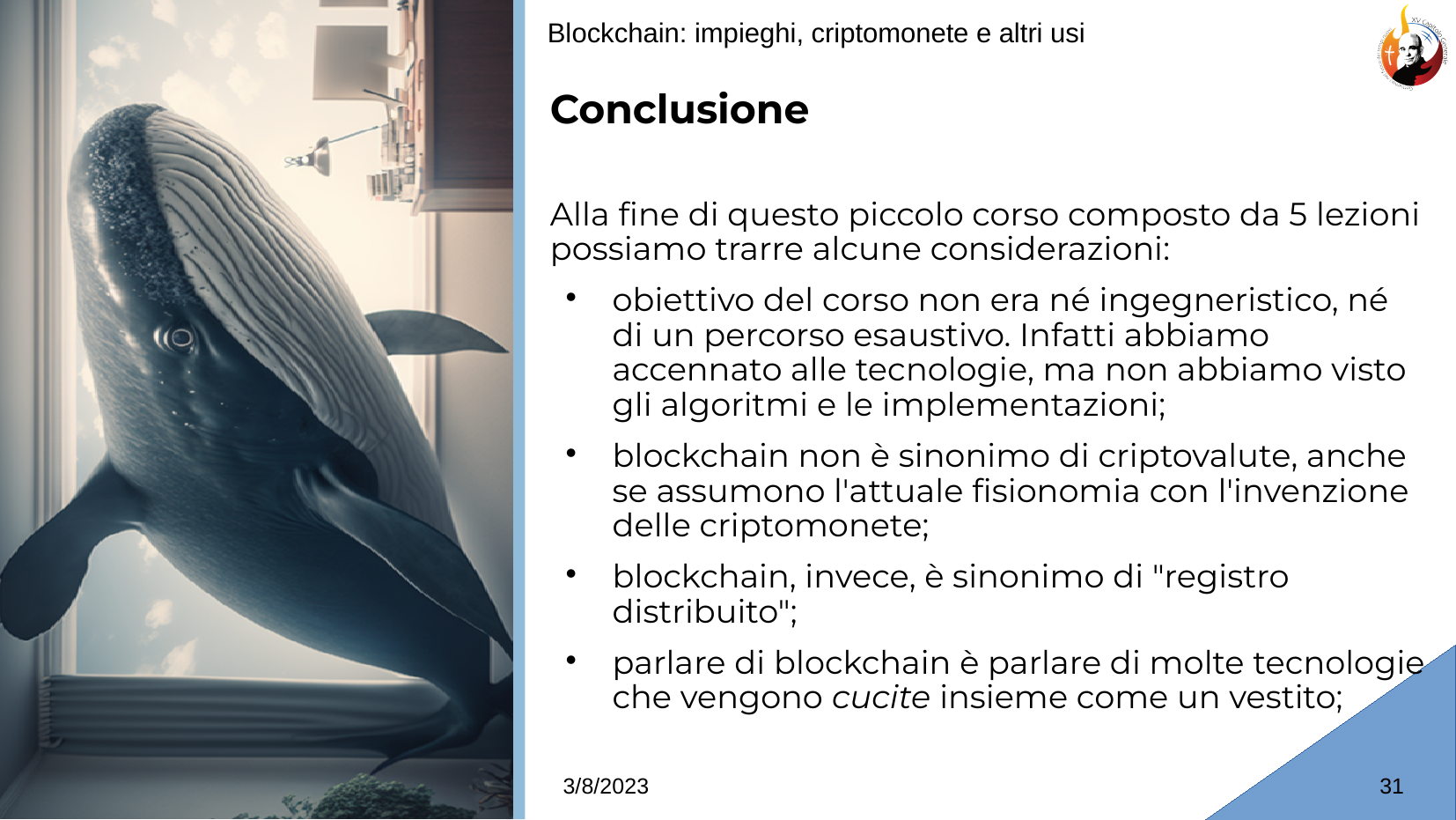

Blockchain: impieghi, criptomonete e altri usi
# Conclusione
Alla fine di questo piccolo corso composto da 5 lezioni possiamo trarre alcune considerazioni:
obiettivo del corso non era né ingegneristico, né di un percorso esaustivo. Infatti abbiamo accennato alle tecnologie, ma non abbiamo visto gli algoritmi e le implementazioni;
blockchain non è sinonimo di criptovalute, anche se assumono l'attuale fisionomia con l'invenzione delle criptomonete;
blockchain, invece, è sinonimo di "registro distribuito";
parlare di blockchain è parlare di molte tecnologie che vengono cucite insieme come un vestito;